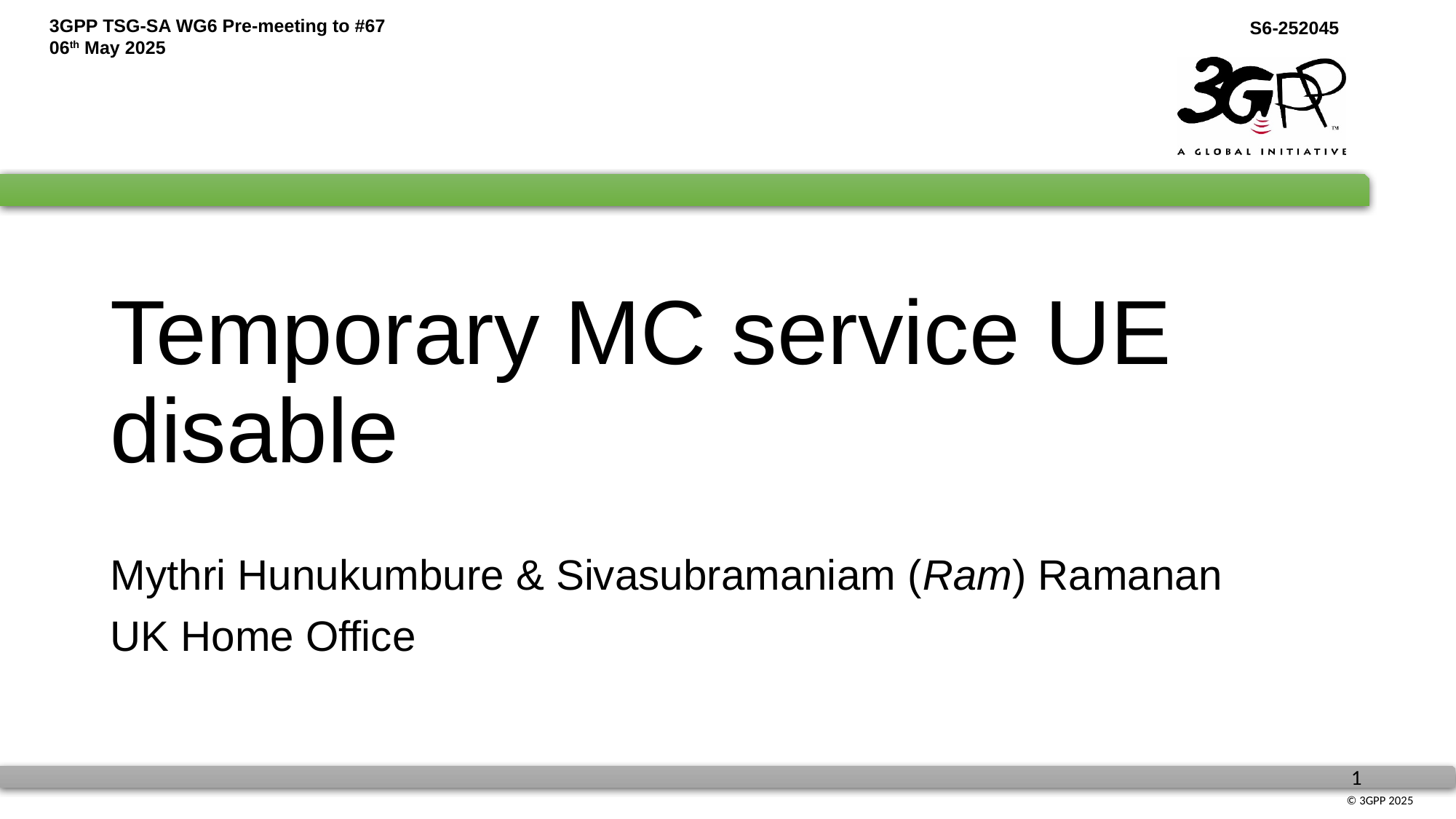

# Temporary MC service UE disable
Mythri Hunukumbure & Sivasubramaniam (Ram) Ramanan
UK Home Office